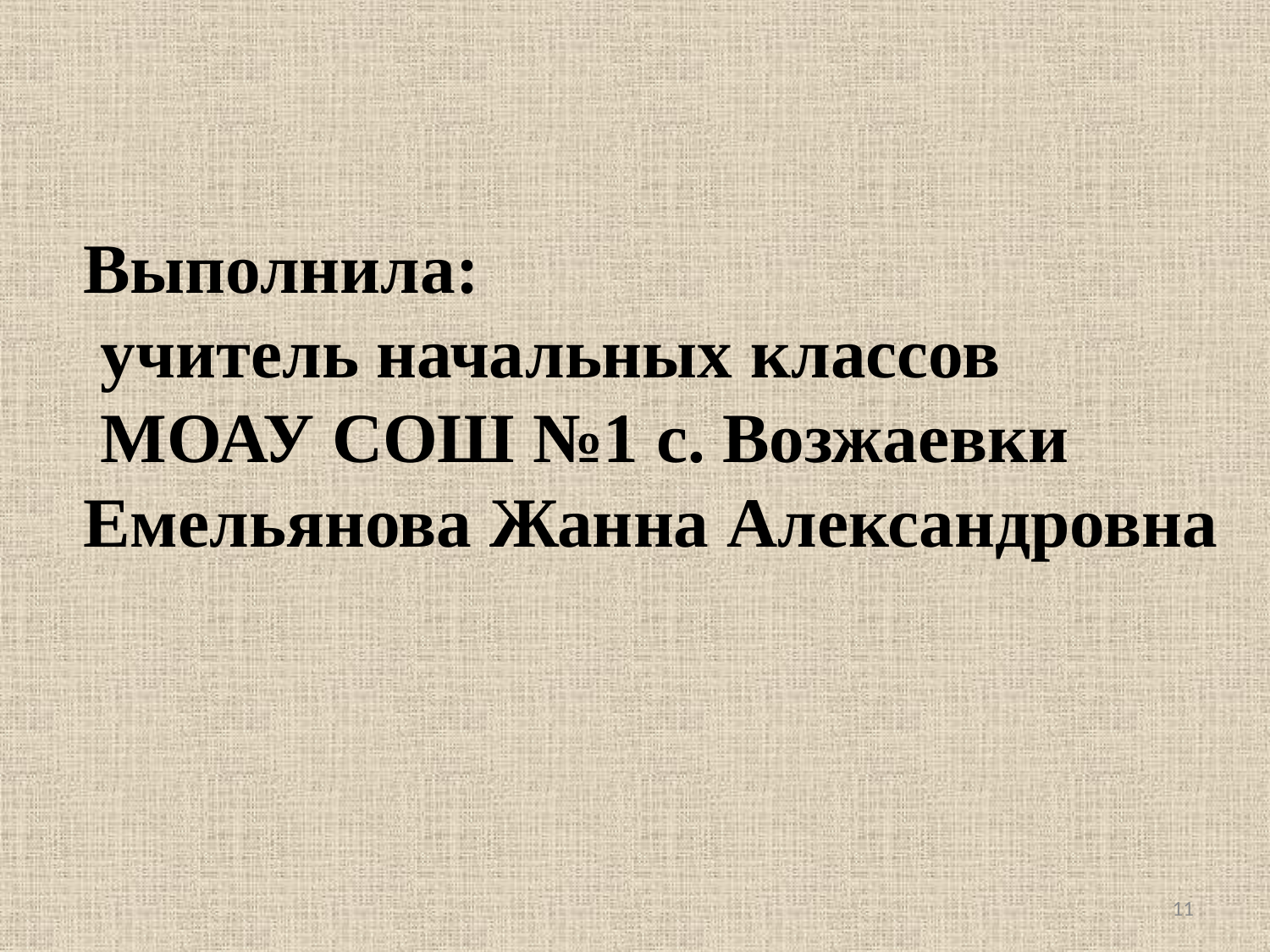

Выполнила:
 учитель начальных классов
 МОАУ СОШ №1 с. Возжаевки
Емельянова Жанна Александровна
11